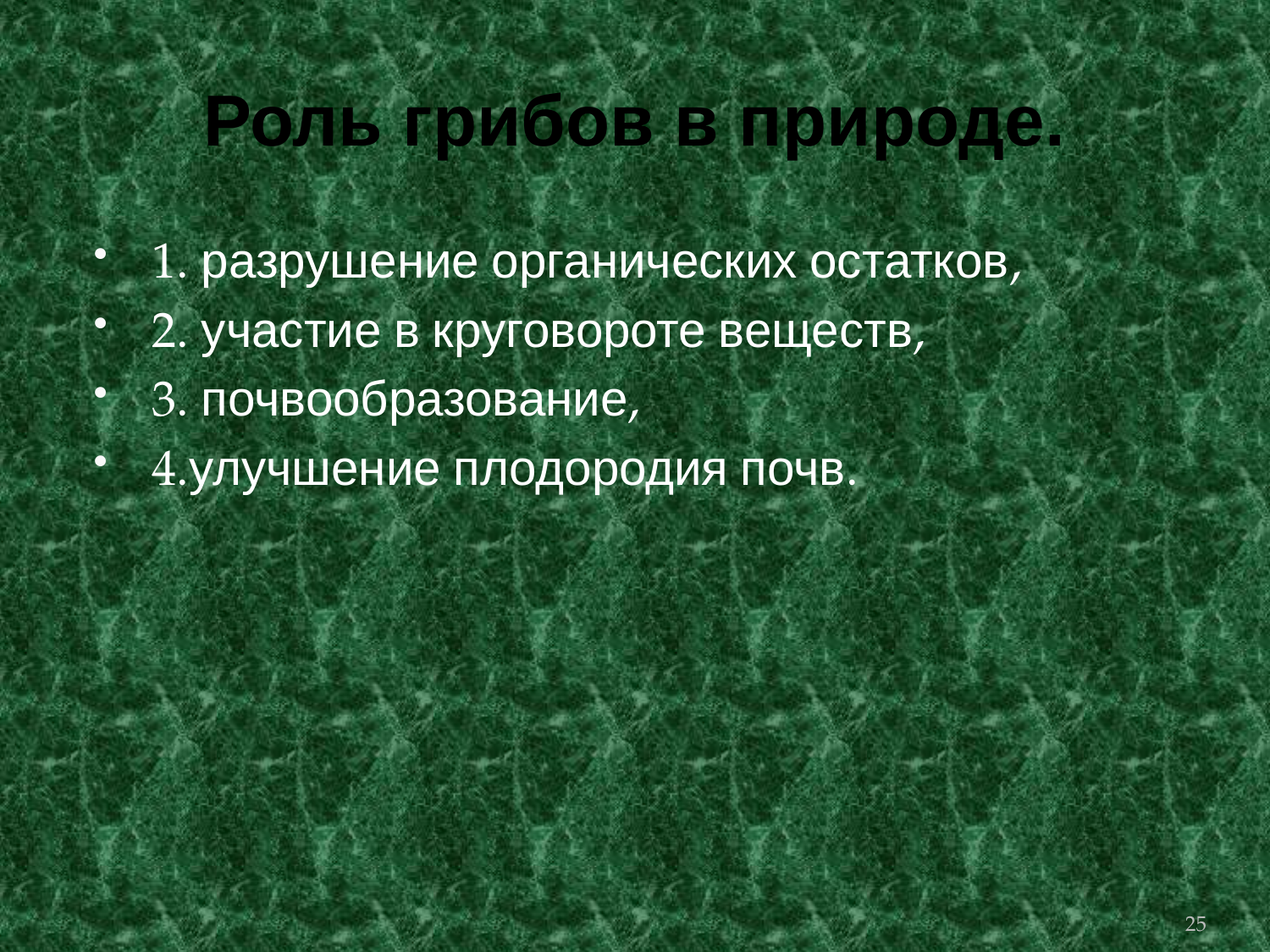

# Роль грибов в природе.
1. разрушение органических остатков,
2. участие в круговороте веществ,
3. почвообразование,
4.улучшение плодородия почв.
25